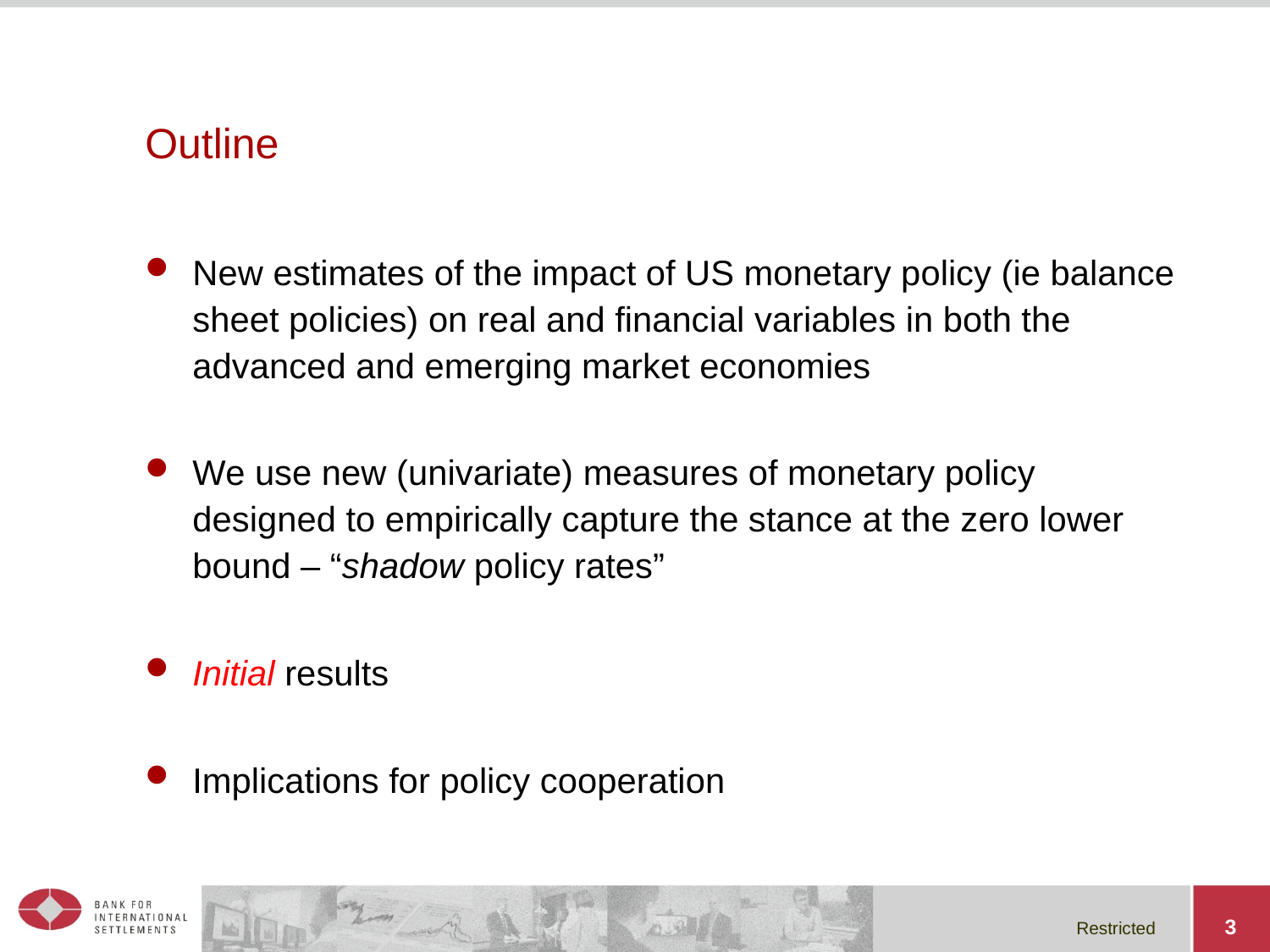

# Outline
New estimates of the impact of US monetary policy (ie balance sheet policies) on real and financial variables in both the advanced and emerging market economies

We use new (univariate) measures of monetary policy designed to empirically capture the stance at the zero lower bound – “shadow policy rates”

Initial results

Implications for policy cooperation
3